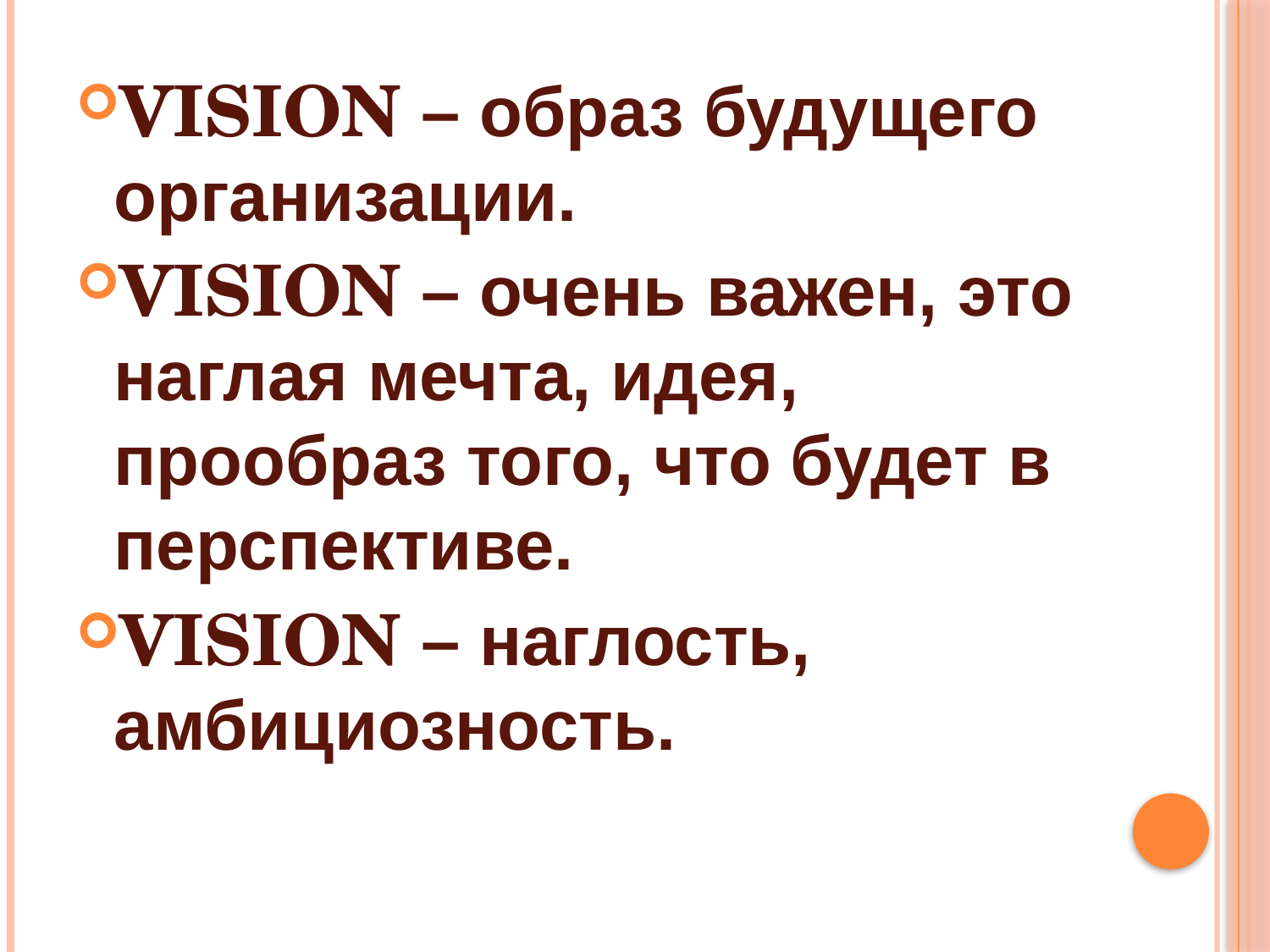

#
VISION – образ будущего организации.
VISION – очень важен, это наглая мечта, идея, прообраз того, что будет в перспективе.
VISION – наглость, амбициозность.